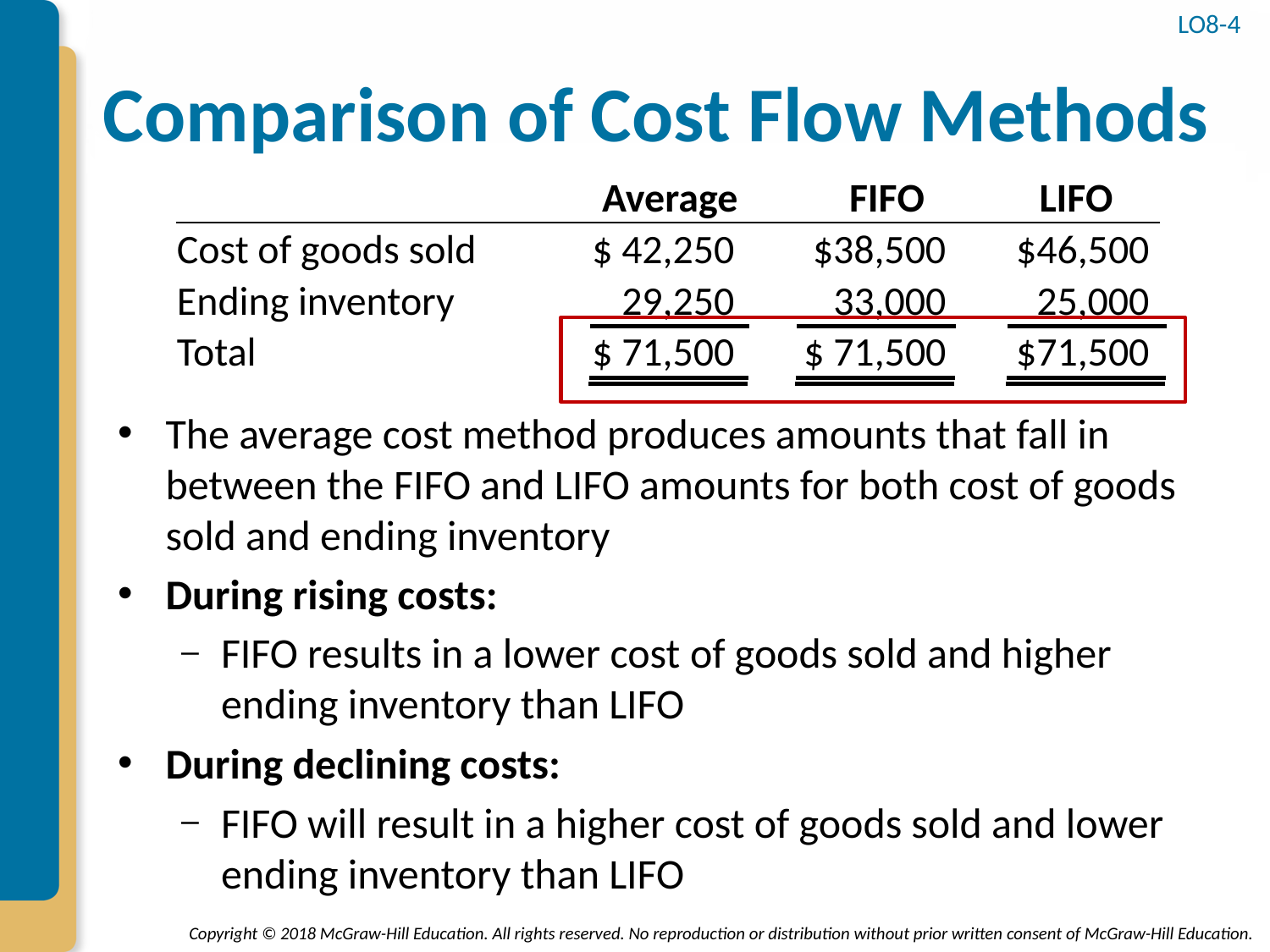

LO8-4
# Comparison of Cost Flow Methods
|  |  | Average | FIFO | LIFO |  |
| --- | --- | --- | --- | --- | --- |
|  | Cost of goods sold | $ 42,250 | $38,500 | $46,500 |  |
|  | Ending inventory | 29,250 | 33,000 | 25,000 |  |
|  | Total | $ 71,500 | $ 71,500 | $71,500 |  |
|  |  |  |  |  |  |

The average cost method produces amounts that fall in between the FIFO and LIFO amounts for both cost of goods sold and ending inventory
During rising costs:
FIFO results in a lower cost of goods sold and higher ending inventory than LIFO
During declining costs:
FIFO will result in a higher cost of goods sold and lower ending inventory than LIFO